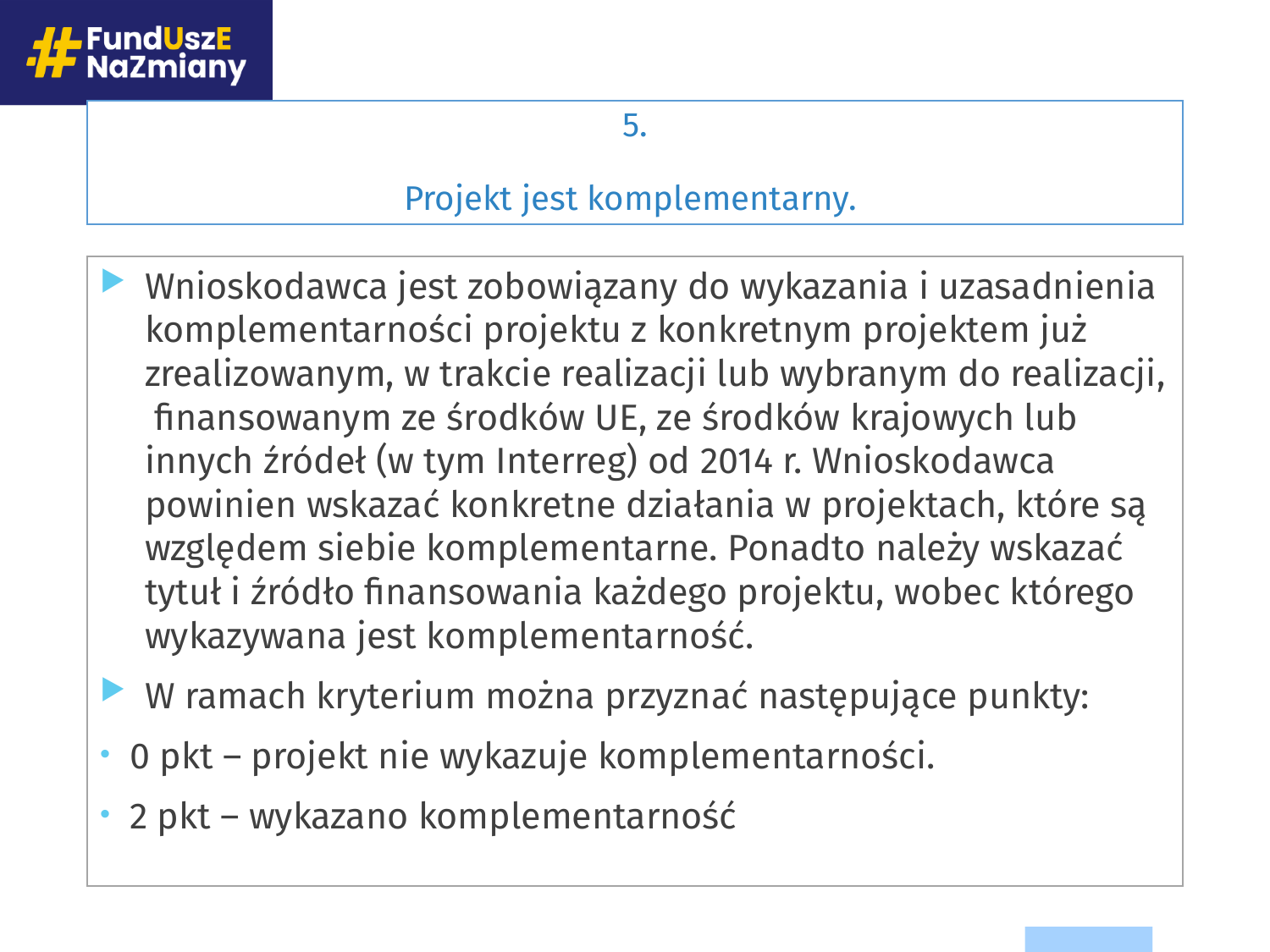

# 5. Projekt jest komplementarny.
Wnioskodawca jest zobowiązany do wykazania i uzasadnienia komplementarności projektu z konkretnym projektem już zrealizowanym, w trakcie realizacji lub wybranym do realizacji,  finansowanym ze środków UE, ze środków krajowych lub innych źródeł (w tym Interreg) od 2014 r. Wnioskodawca powinien wskazać konkretne działania w projektach, które są względem siebie komplementarne. Ponadto należy wskazać tytuł i źródło finansowania każdego projektu, wobec którego wykazywana jest komplementarność.
W ramach kryterium można przyznać następujące punkty:
0 pkt – projekt nie wykazuje komplementarności.
2 pkt – wykazano komplementarność